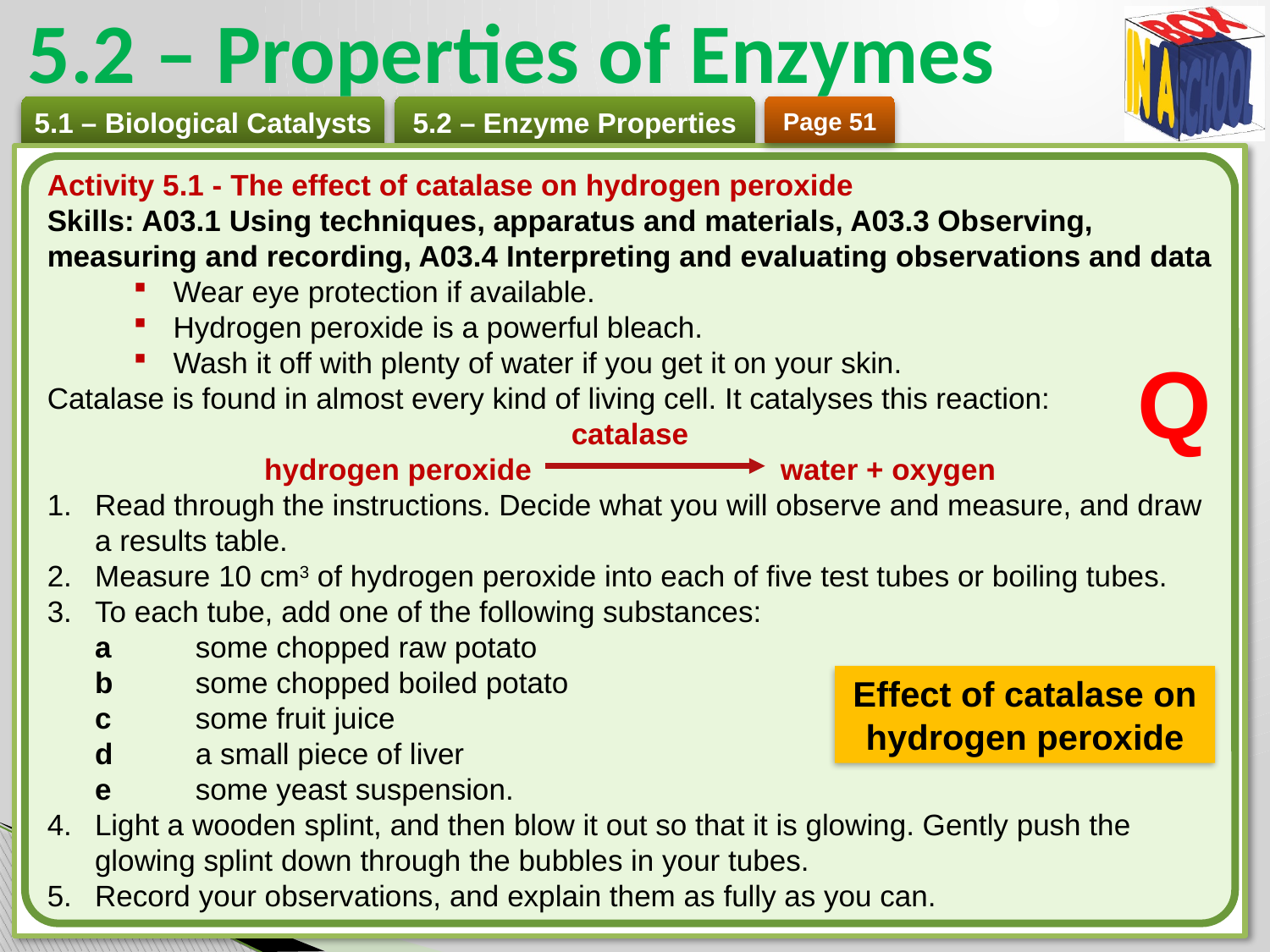

# 5.2 – Properties of Enzymes
Page 51
Activity 5.1 - The effect of catalase on hydrogen peroxide
Skills: A03.1 Using techniques, apparatus and materials, A03.3 Observing, measuring and recording, A03.4 Interpreting and evaluating observations and data
Wear eye protection if available.
Hydrogen peroxide is a powerful bleach.
Wash it off with plenty of water if you get it on your skin.
Catalase is found in almost every kind of living cell. It catalyses this reaction:
catalase
hydrogen peroxide 		 water + oxygen
Read through the instructions. Decide what you will observe and measure, and draw a results table.
Measure 10 cm3 of hydrogen peroxide into each of five test tubes or boiling tubes.
To each tube, add one of the following substances:
a 	some chopped raw potato
b 	some chopped boiled potato
c 	some fruit juice
d 	a small piece of liver
e 	some yeast suspension.
Light a wooden splint, and then blow it out so that it is glowing. Gently push the glowing splint down through the bubbles in your tubes.
Record your observations, and explain them as fully as you can.
Q
Effect of catalase on hydrogen peroxide